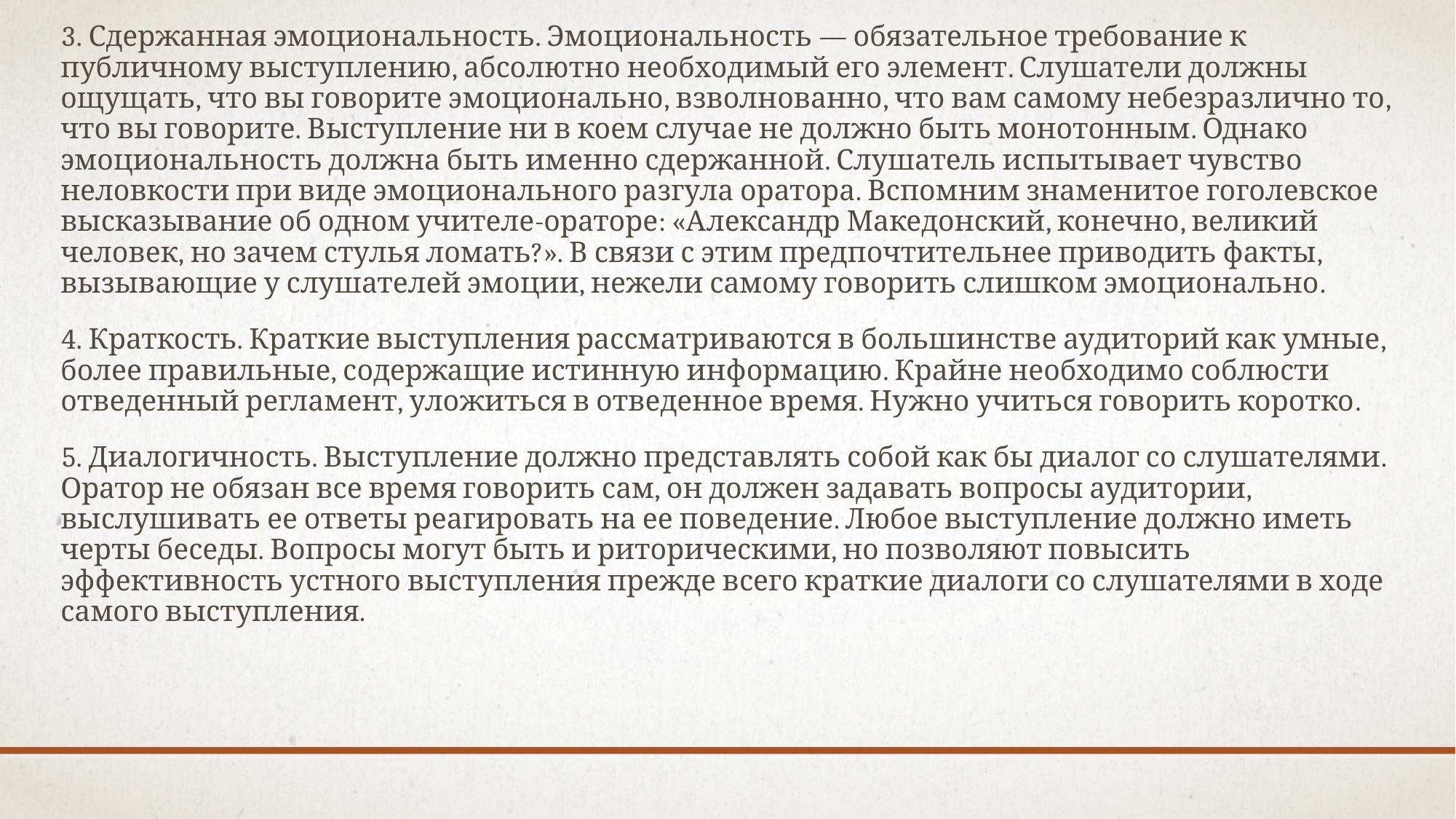

3. Сдержанная эмоциональность. Эмоциональность — обязательное требование к публичному выступлению, абсолютно необходимый его элемент. Слушатели должны ощущать, что вы говорите эмоционально, взволнованно, что вам самому небезразлично то, что вы говорите. Выступление ни в коем случае не должно быть монотонным. Однако эмоциональность должна быть именно сдержанной. Слушатель испытывает чувство неловкости при виде эмоционального разгула оратора. Вспомним знаменитое гоголевское высказывание об одном учителе-ораторе: «Александр Македонский, конечно, великий человек, но зачем стулья ломать?». В связи с этим предпочтительнее приводить факты, вызывающие у слушателей эмоции, нежели самому говорить слишком эмоционально.
4. Краткость. Краткие выступления рассматриваются в большинстве аудиторий как умные, более правильные, содержащие истинную информацию. Крайне необходимо соблюсти отведенный регламент, уложиться в отведенное время. Нужно учиться говорить коротко.
5. Диалогичность. Выступление должно представлять собой как бы диалог со слушателями. Оратор не обязан все время говорить сам, он должен задавать вопросы аудитории, выслушивать ее ответы реагировать на ее поведение. Любое выступление должно иметь черты беседы. Вопросы могут быть и риторическими, но позволяют повысить эффективность устного выступления прежде всего краткие диалоги со слушателями в ходе самого выступления.